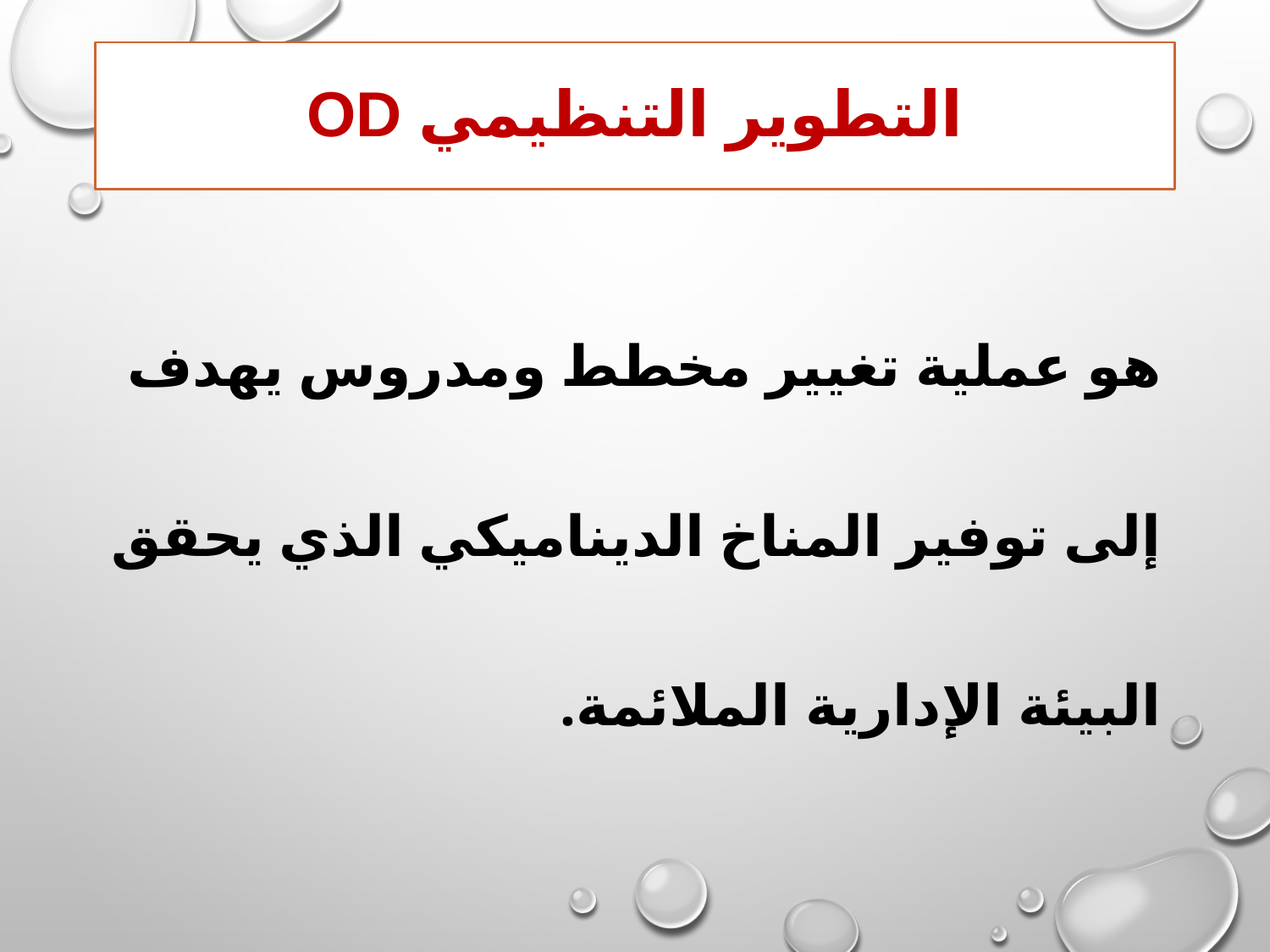

# التطوير التنظيمي od
هو عملية تغيير مخطط ومدروس يهدف إلى توفير المناخ الديناميكي الذي يحقق البيئة الإدارية الملائمة.